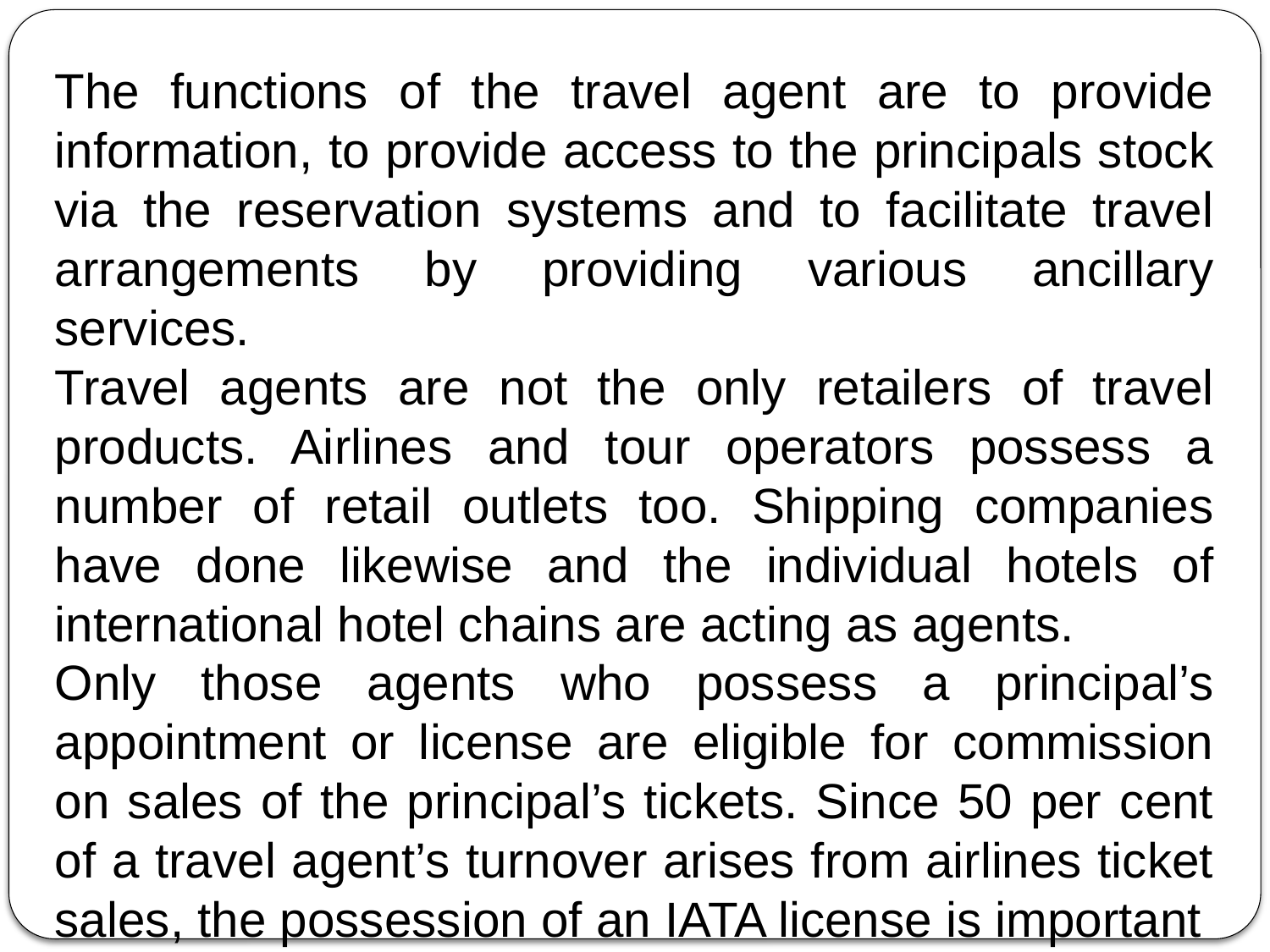

The functions of the travel agent are to provide information, to provide access to the principals stock via the reservation systems and to facilitate travel arrangements by providing various ancillary services.
Travel agents are not the only retailers of travel products. Airlines and tour operators possess a number of retail outlets too. Shipping companies have done likewise and the individual hotels of international hotel chains are acting as agents.
Only those agents who possess a principal’s appointment or license are eligible for commission on sales of the principal’s tickets. Since 50 per cent of a travel agent’s turnover arises from airlines ticket sales, the possession of an IATA license is important